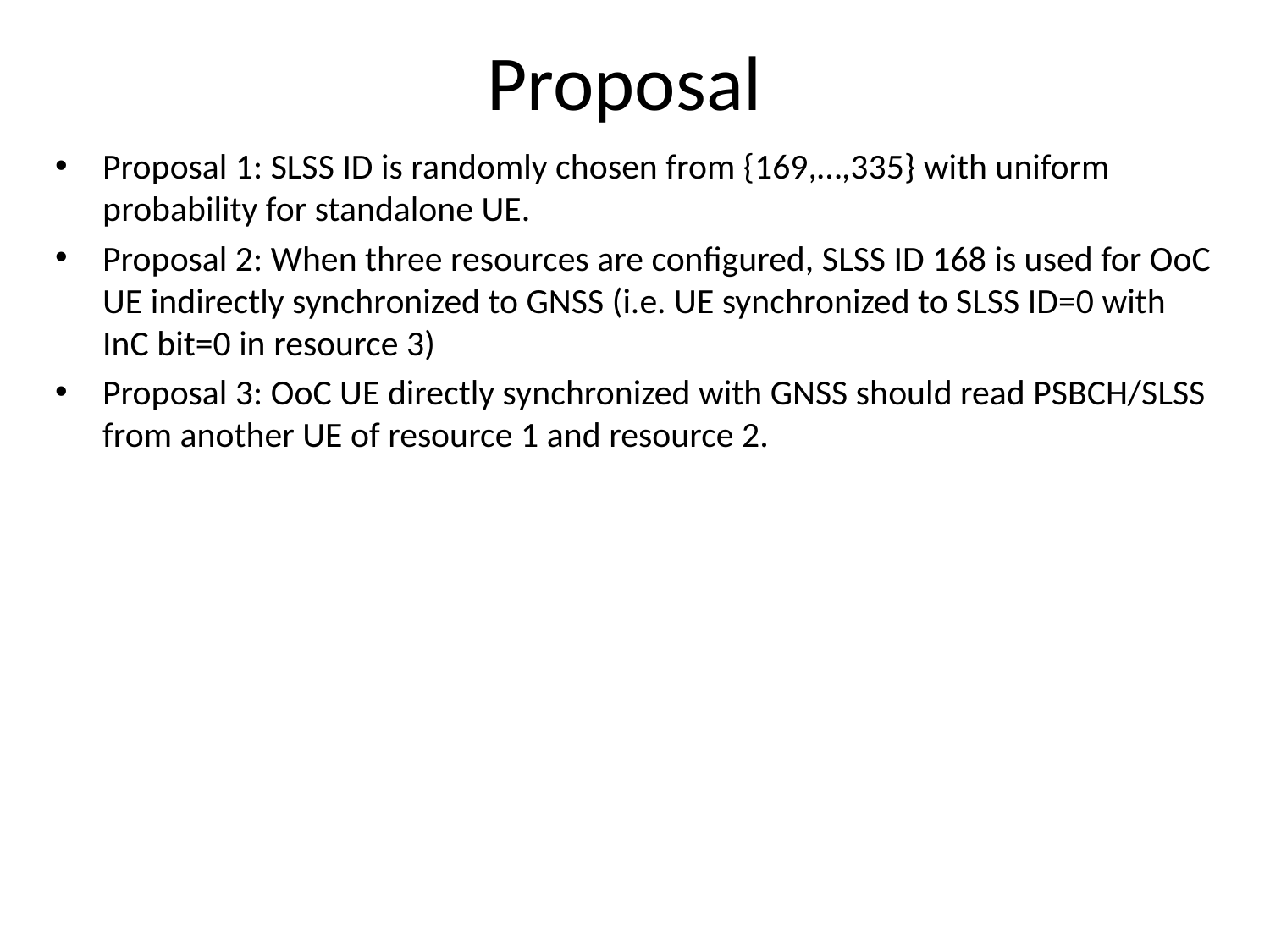

# Proposal
Proposal 1: SLSS ID is randomly chosen from {169,…,335} with uniform probability for standalone UE.
Proposal 2: When three resources are configured, SLSS ID 168 is used for OoC UE indirectly synchronized to GNSS (i.e. UE synchronized to SLSS ID=0 with InC bit=0 in resource 3)
Proposal 3: OoC UE directly synchronized with GNSS should read PSBCH/SLSS from another UE of resource 1 and resource 2.